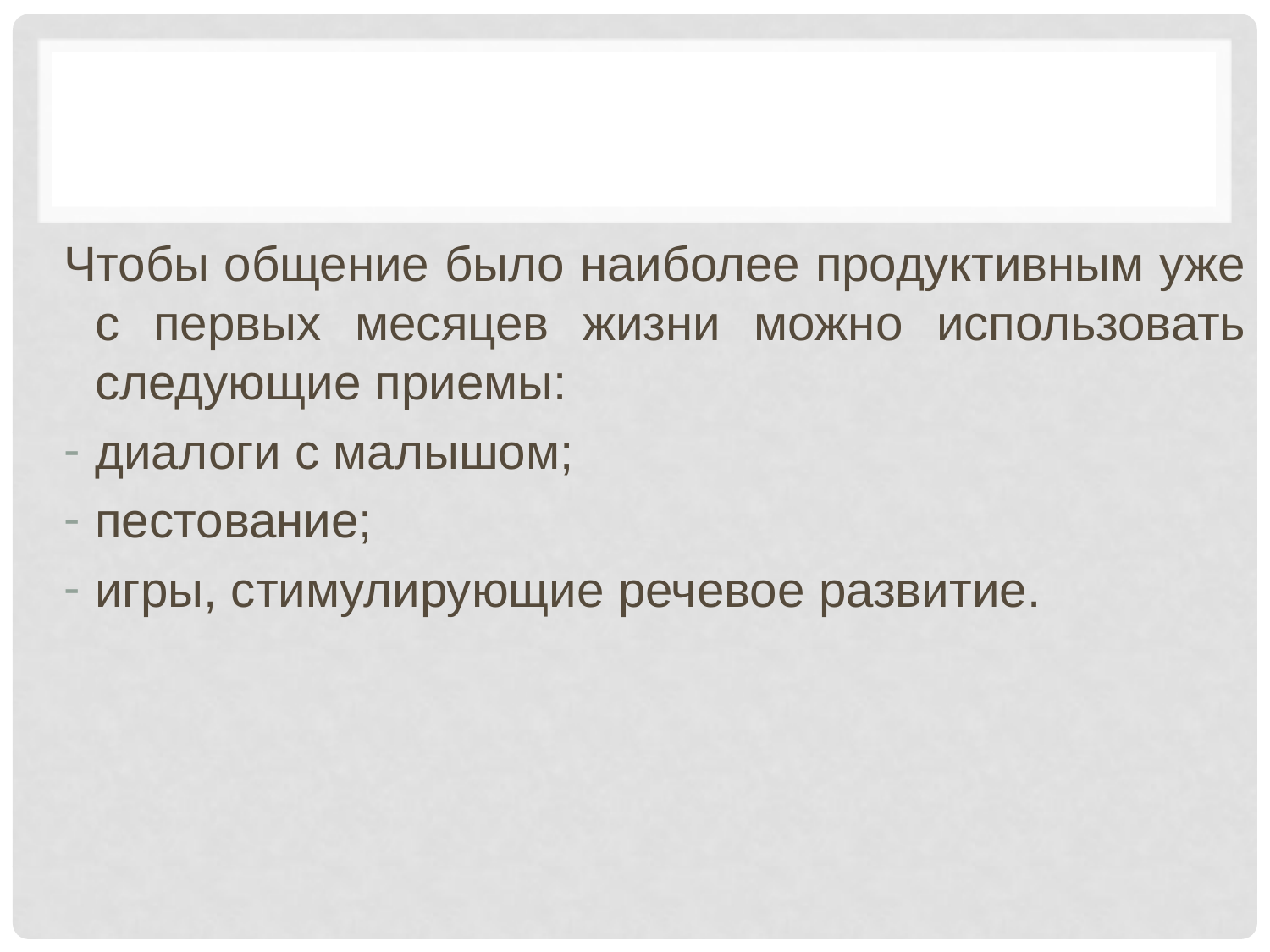

Чтобы общение было наиболее продуктивным уже с первых месяцев жизни можно использовать следующие приемы:
диалоги с малышом;
пестование;
игры, стимулирующие речевое развитие.